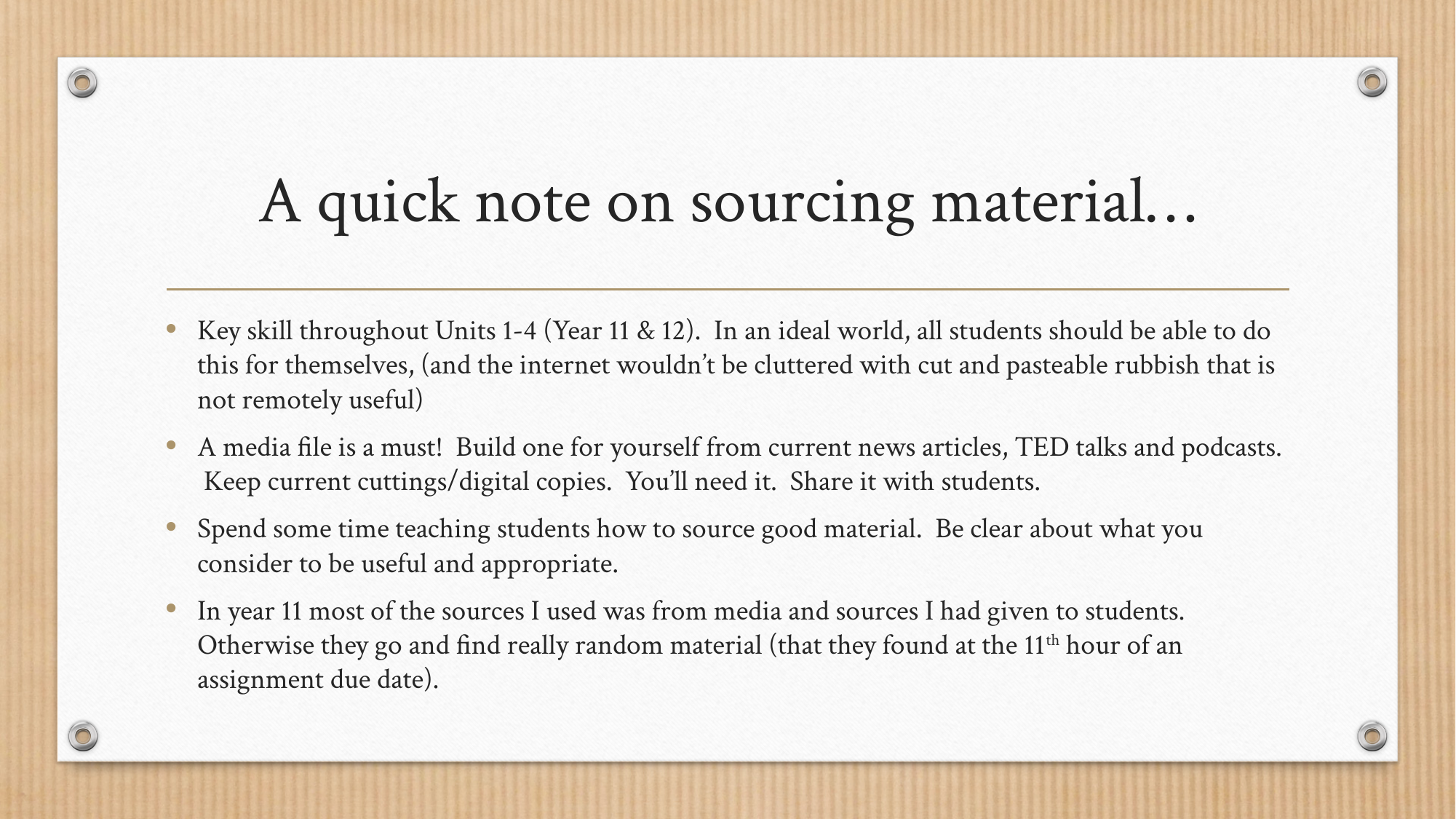

# A quick note on sourcing material…
Key skill throughout Units 1-4 (Year 11 & 12).  In an ideal world, all students should be able to do this for themselves, (and the internet wouldn’t be cluttered with cut and pasteable rubbish that is not remotely useful)
A media file is a must!  Build one for yourself from current news articles, TED talks and podcasts.  Keep current cuttings/digital copies.  You’ll need it.  Share it with students.
Spend some time teaching students how to source good material.  Be clear about what you consider to be useful and appropriate.
In year 11 most of the sources I used was from media and sources I had given to students.  Otherwise they go and find really random material (that they found at the 11th hour of an assignment due date).